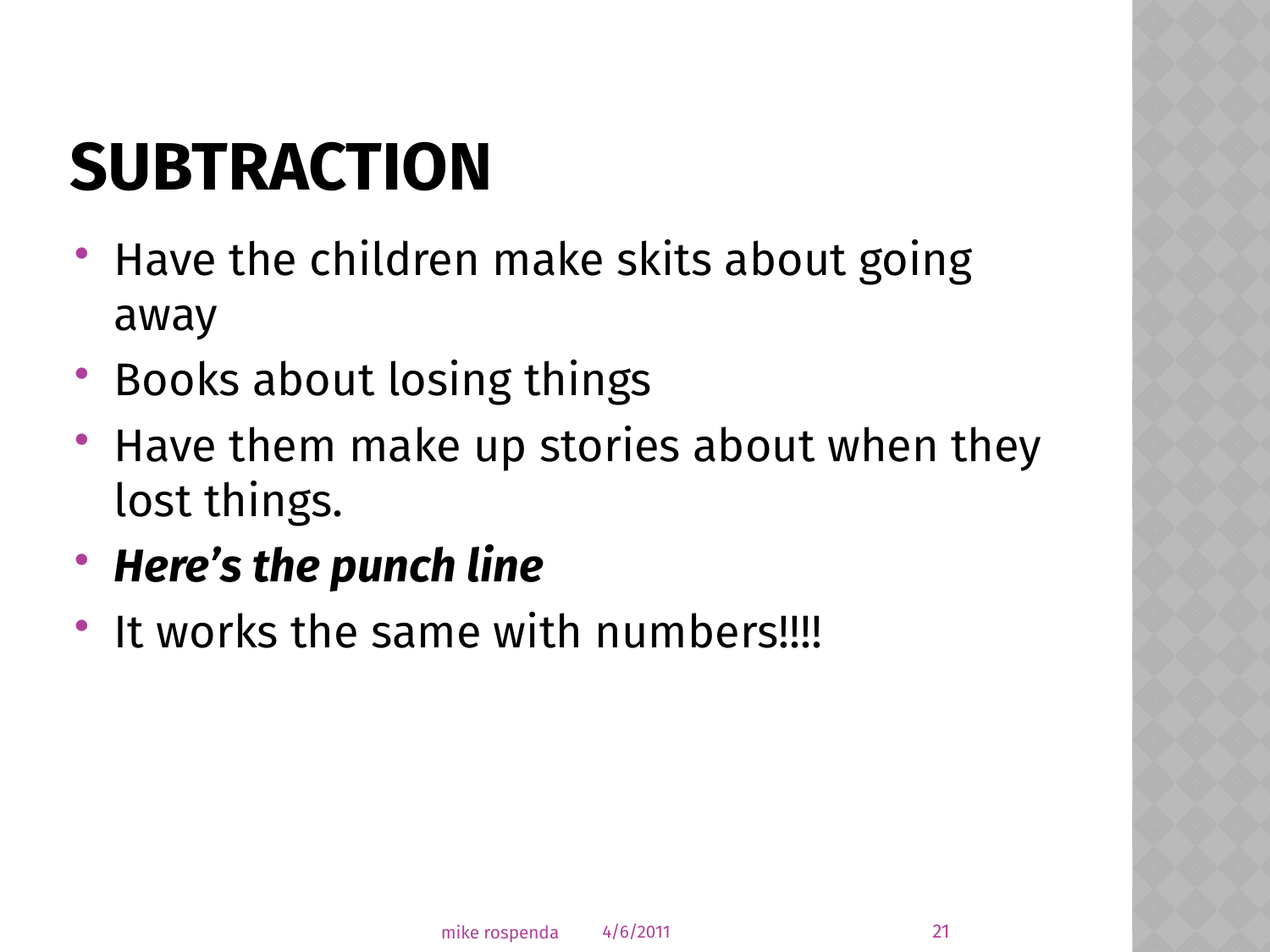

# Subtraction
Have the children make skits about going away
Books about losing things
Have them make up stories about when they lost things.
Here’s the punch line
It works the same with numbers!!!!

21
mike rospenda
4/6/2011